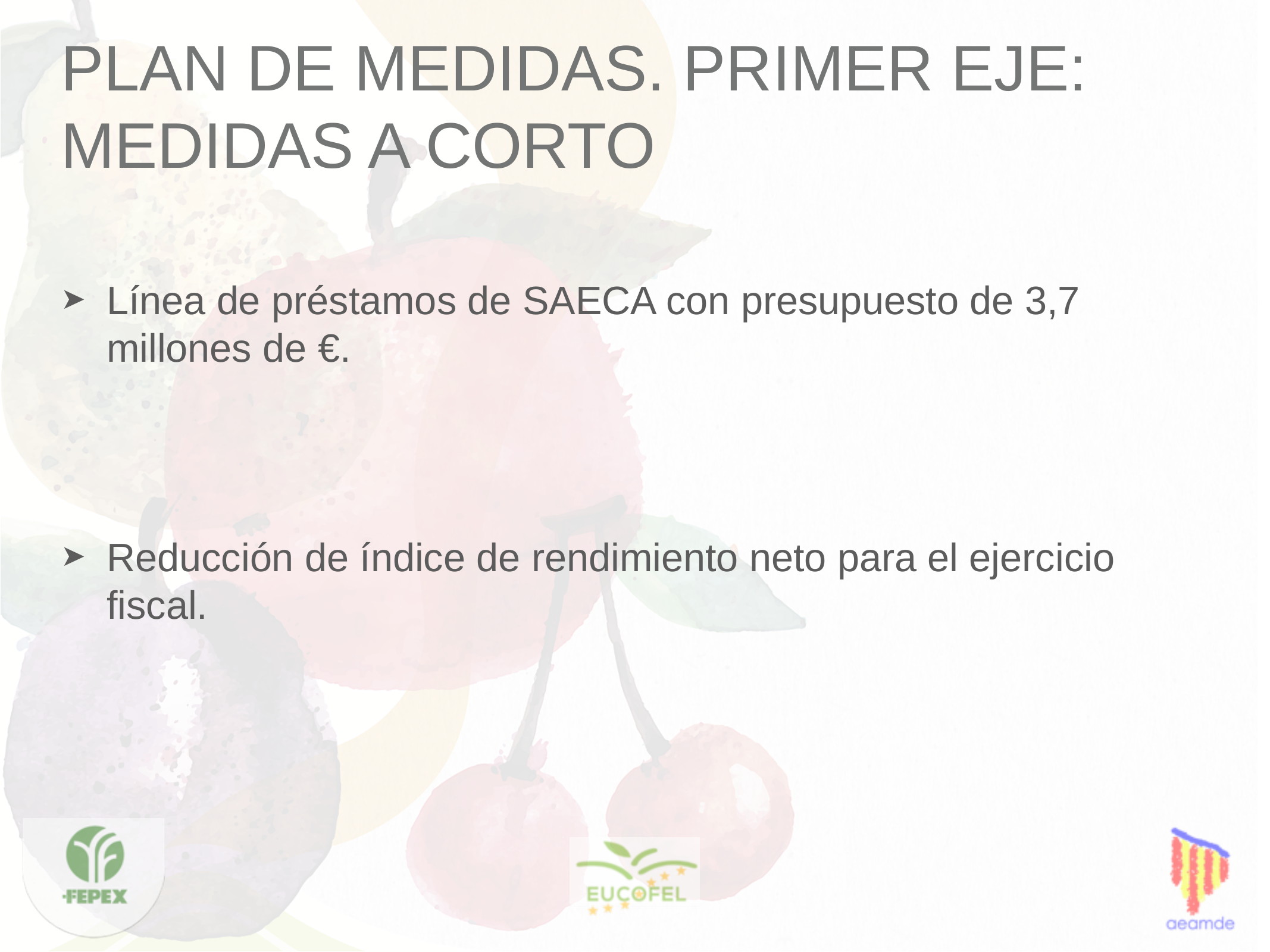

# plan de medidas. Primer eje: medidas a corto

Línea de préstamos de SAECA con presupuesto de 3,7 millones de €.

Reducción de índice de rendimiento neto para el ejercicio fiscal.